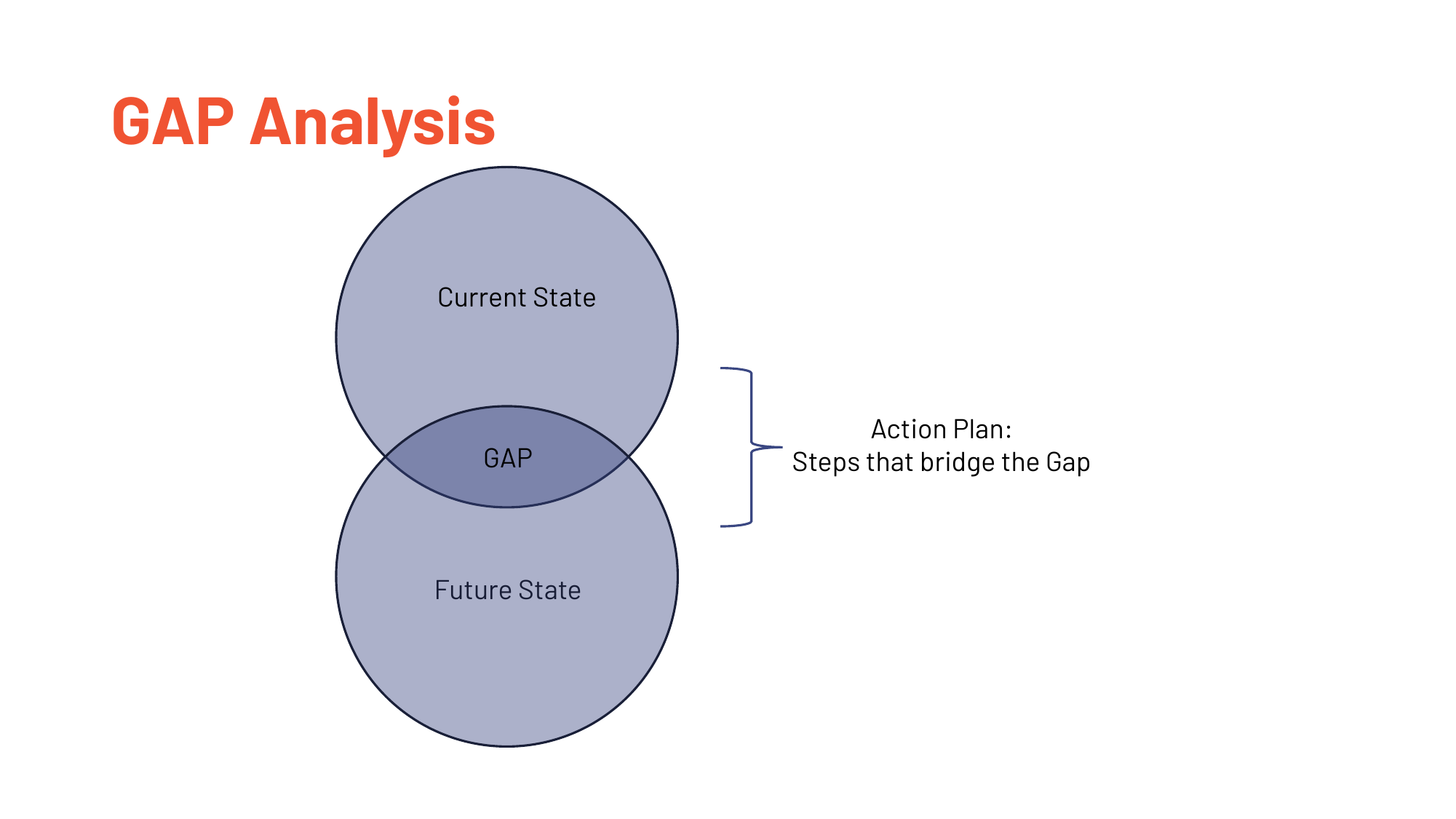

# GAP Analysis

Current State

GAP

Action Plan:
Steps that bridge the Gap
Future State